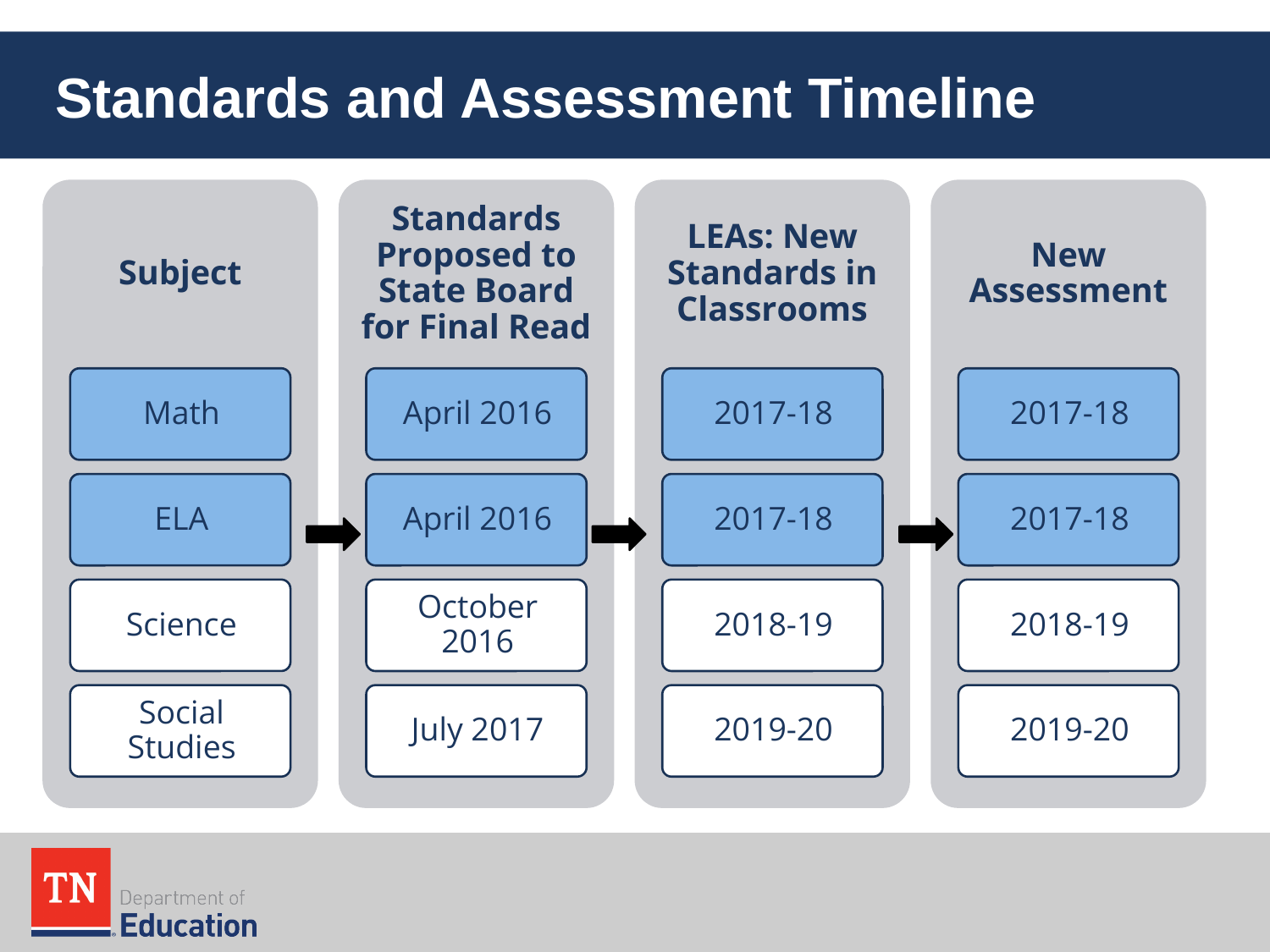

# Standards and Assessment Timeline
Subject
Math
ELA
Science
Social Studies
Standards Proposed to State Board for Final Read
April 2016
April 2016
October 2016
July 2017
LEAs: New Standards in Classrooms
2017-18
2017-18
2018-19
2019-20
New Assessment
2017-18
2017-18
2018-19
2019-20